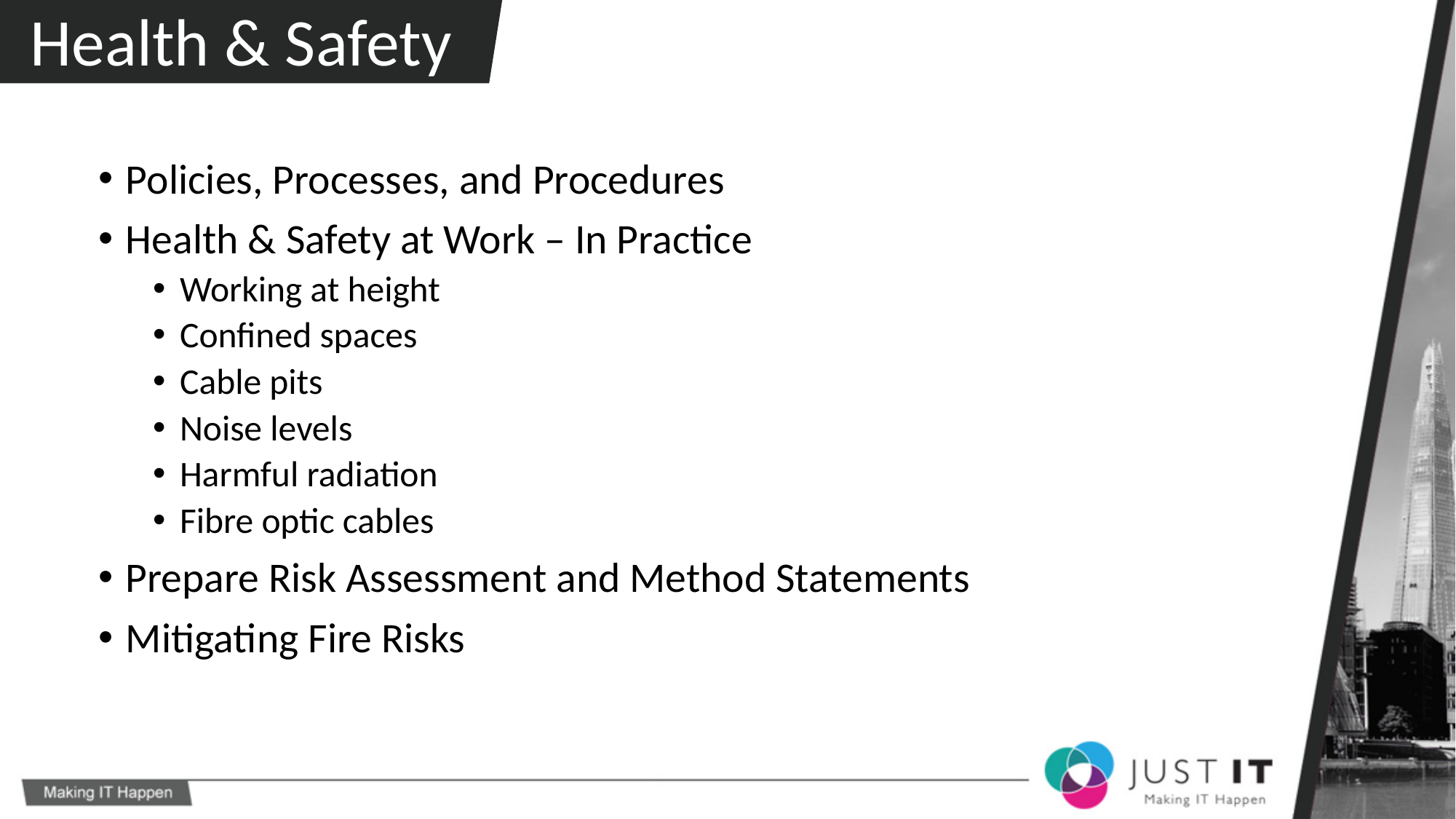

# Health & Safety

Policies, Processes, and Procedures
Health & Safety at Work – In Practice
Working at height
Confined spaces
Cable pits
Noise levels
Harmful radiation
Fibre optic cables
Prepare Risk Assessment and Method Statements
Mitigating Fire Risks